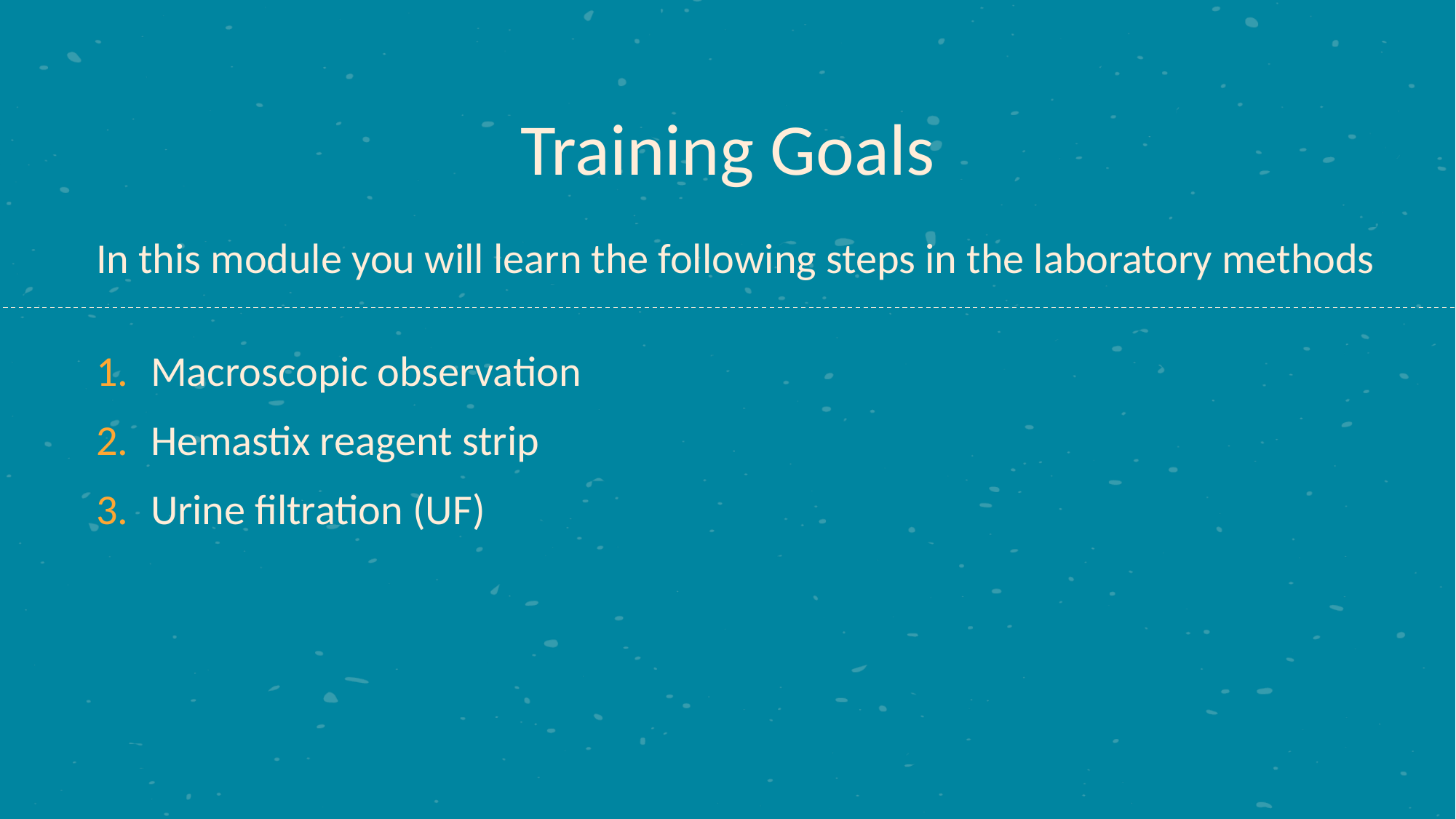

# Training Goals
In this module you will learn the following steps in the laboratory methods

Macroscopic observation
Hemastix reagent strip
Urine filtration (UF)